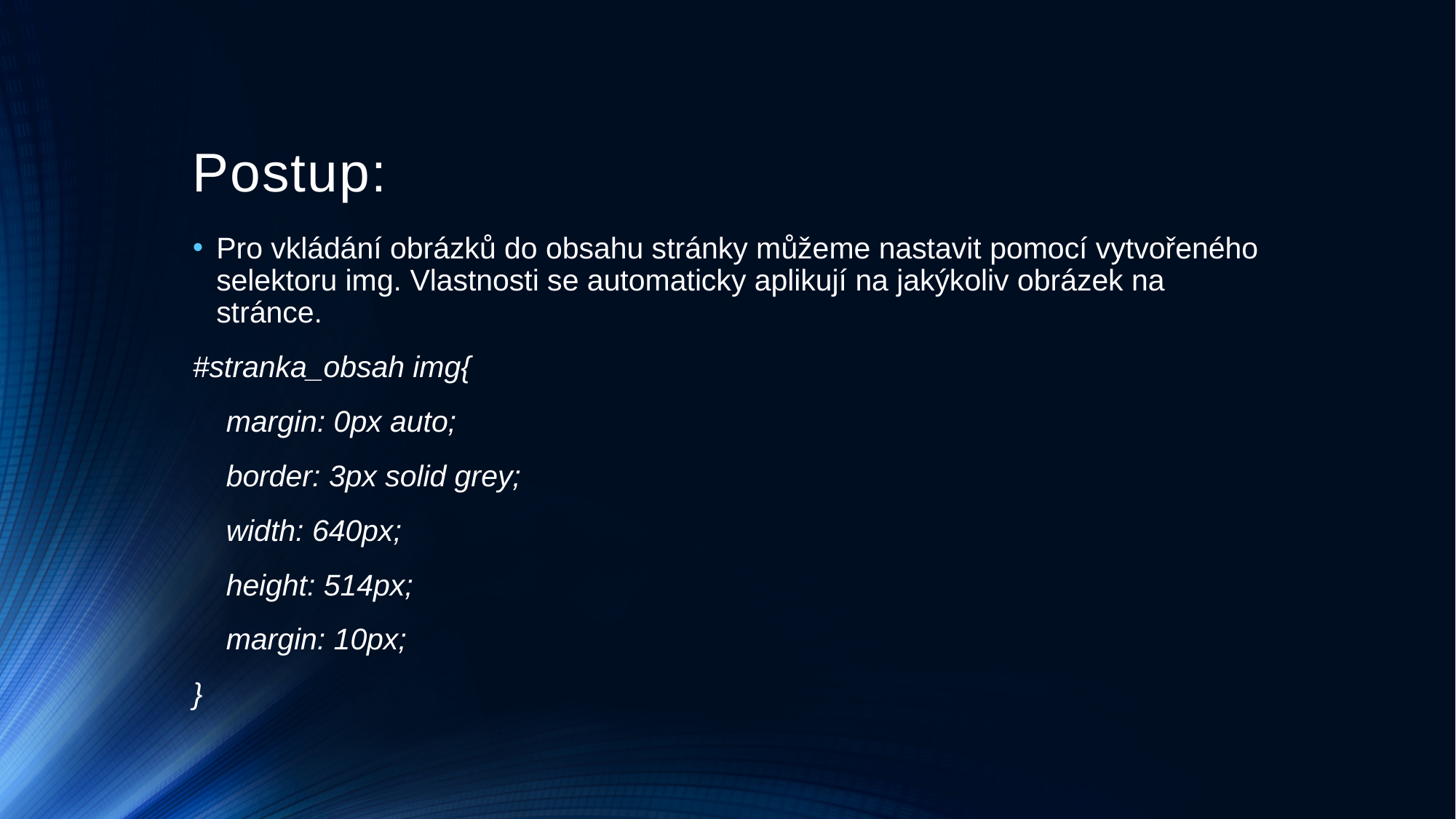

# Postup:
Pro vkládání obrázků do obsahu stránky můžeme nastavit pomocí vytvořeného selektoru img. Vlastnosti se automaticky aplikují na jakýkoliv obrázek na stránce.
#stranka_obsah img{
    margin: 0px auto;
    border: 3px solid grey;
    width: 640px;
    height: 514px;
    margin: 10px;
}